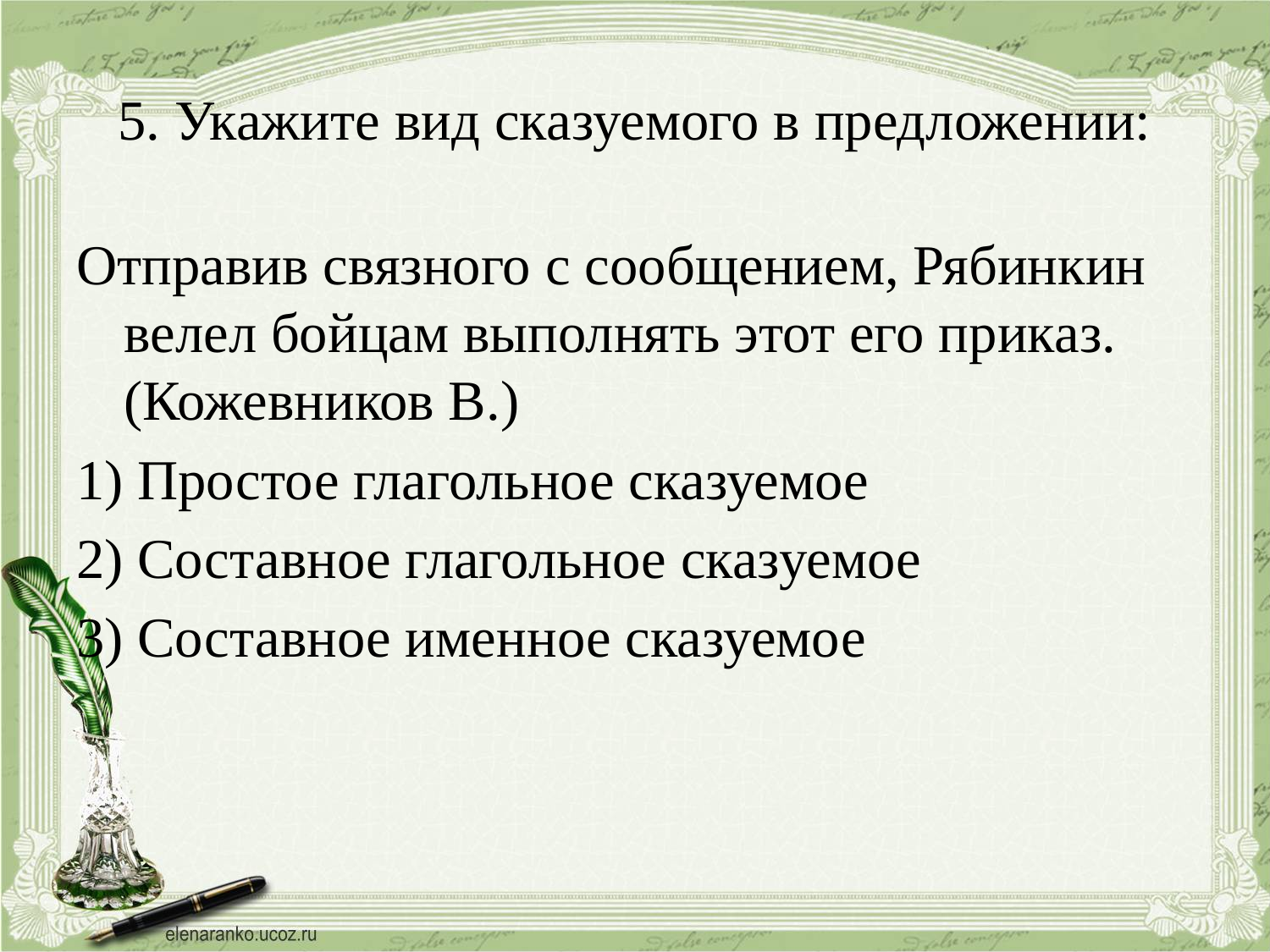

# 5. Укажите вид сказуемого в предложении:
Отправив связного с сообщением, Рябинкин велел бойцам выполнять этот его приказ. (Кожевников В.)
1) Простое глагольное сказуемое
2) Составное глагольное сказуемое
3) Составное именное сказуемое